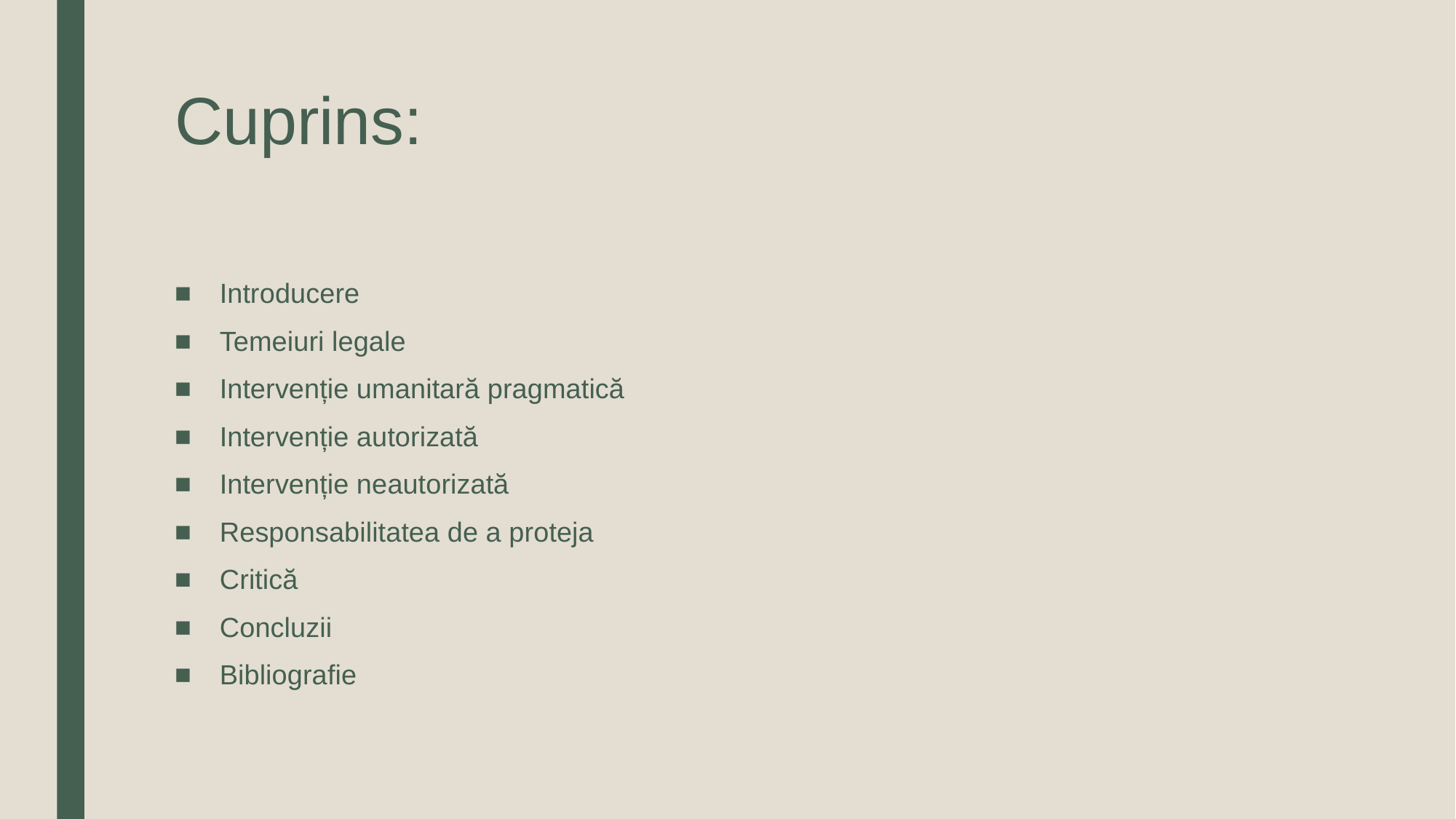

# Cuprins:
Introducere
Temeiuri legale
Intervenție umanitară pragmatică
Intervenție autorizată
Intervenție neautorizată
Responsabilitatea de a proteja
Critică
Concluzii
Bibliografie